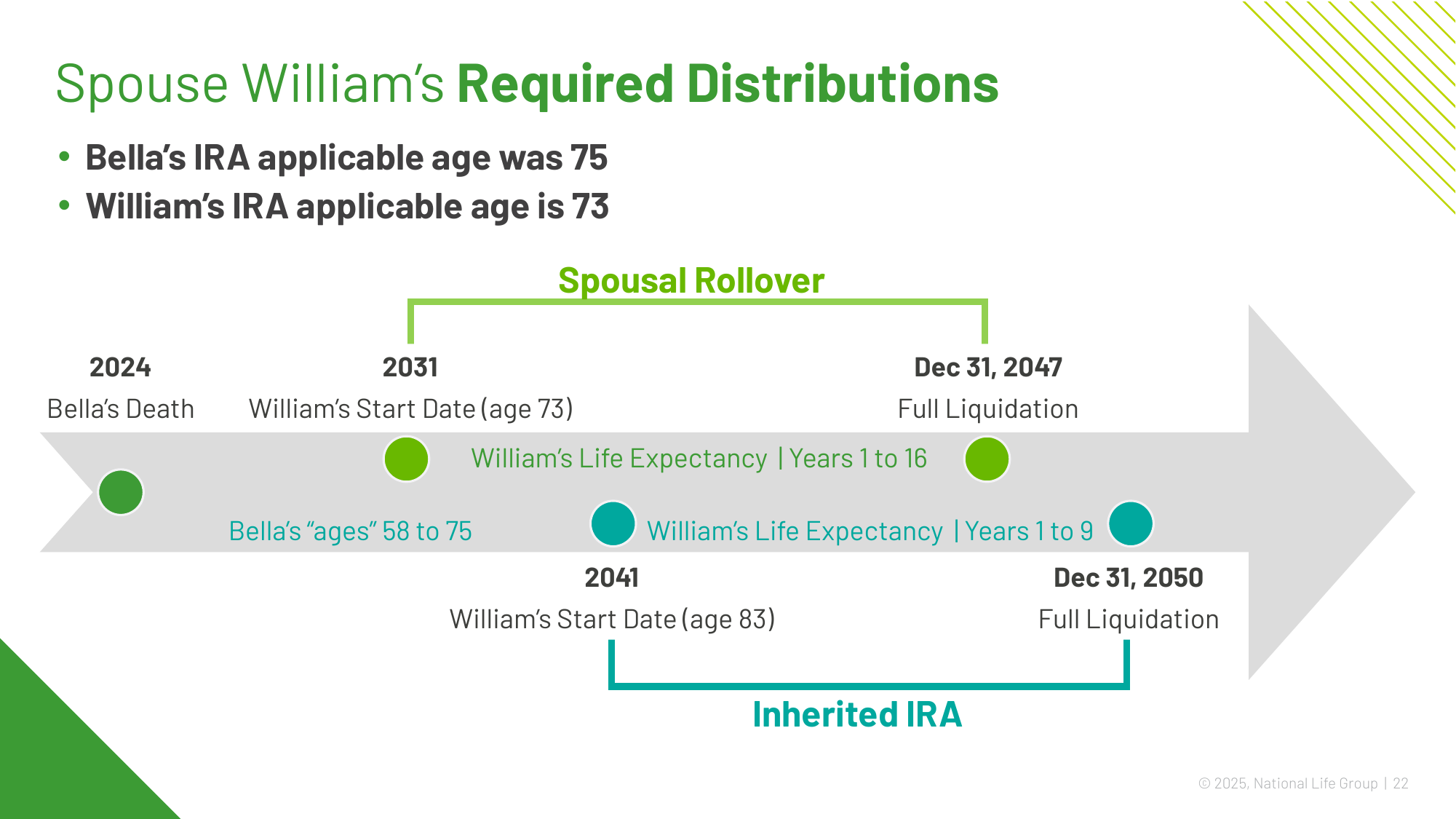

# Spouse William’s Required Distributions
Bella’s IRA applicable age was 75
William’s IRA applicable age is 73
Spousal Rollover

2024
Bella’s Death
2031
William’s Start Date (age 73)
Dec 31, 2047
Full Liquidation

William’s Life Expectancy  | Years 1 to 16

Bella’s “ages” 58 to 75
William’s Life Expectancy  | Years 1 to 9
2041
William’s Start Date (age 83)
Dec 31, 2050
Full Liquidation
Inherited IRA
© 2025, National Life Group  |  22